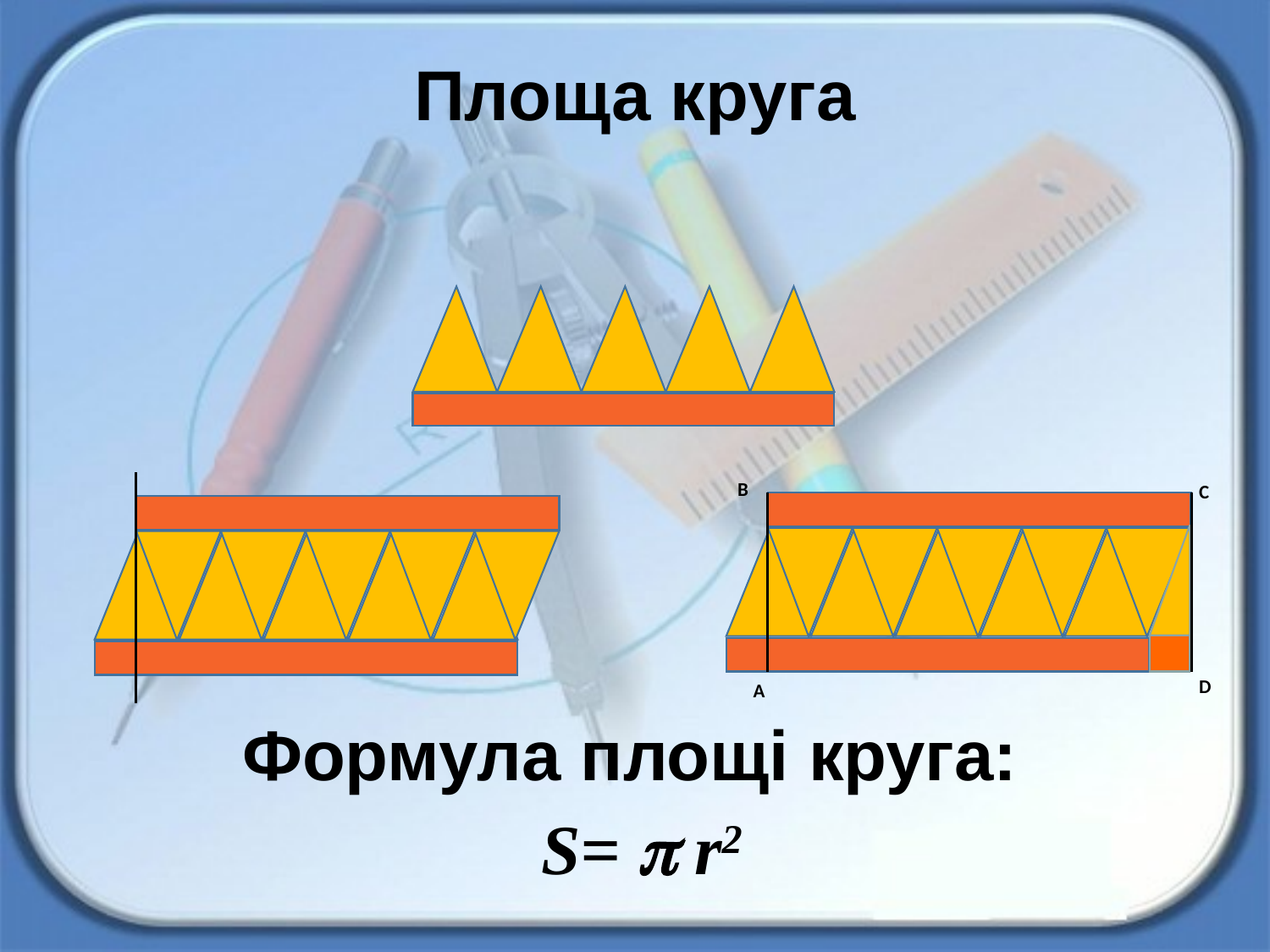

# Площа круга

B
C

D
A
Формула площі круга:
S= π r2